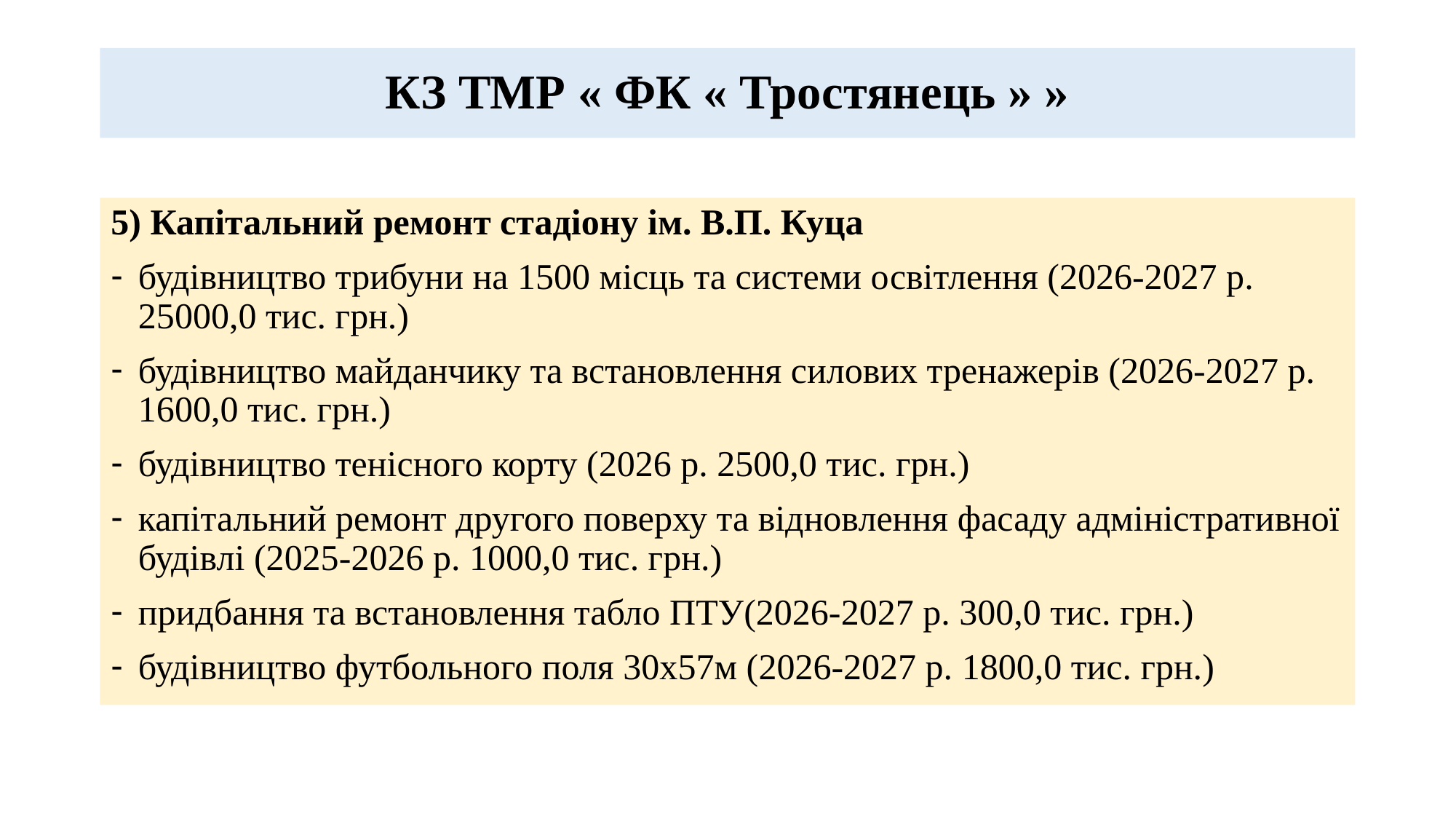

# КЗ ТМР « ФК « Тростянець » »
5) Капітальний ремонт стадіону ім. В.П. Куца
будівництво трибуни на 1500 місць та системи освітлення (2026-2027 р. 25000,0 тис. грн.)
будівництво майданчику та встановлення силових тренажерів (2026-2027 р. 1600,0 тис. грн.)
будівництво тенісного корту (2026 р. 2500,0 тис. грн.)
капітальний ремонт другого поверху та відновлення фасаду адміністративної будівлі (2025-2026 р. 1000,0 тис. грн.)
придбання та встановлення табло ПТУ(2026-2027 р. 300,0 тис. грн.)
будівництво футбольного поля 30х57м (2026-2027 р. 1800,0 тис. грн.)